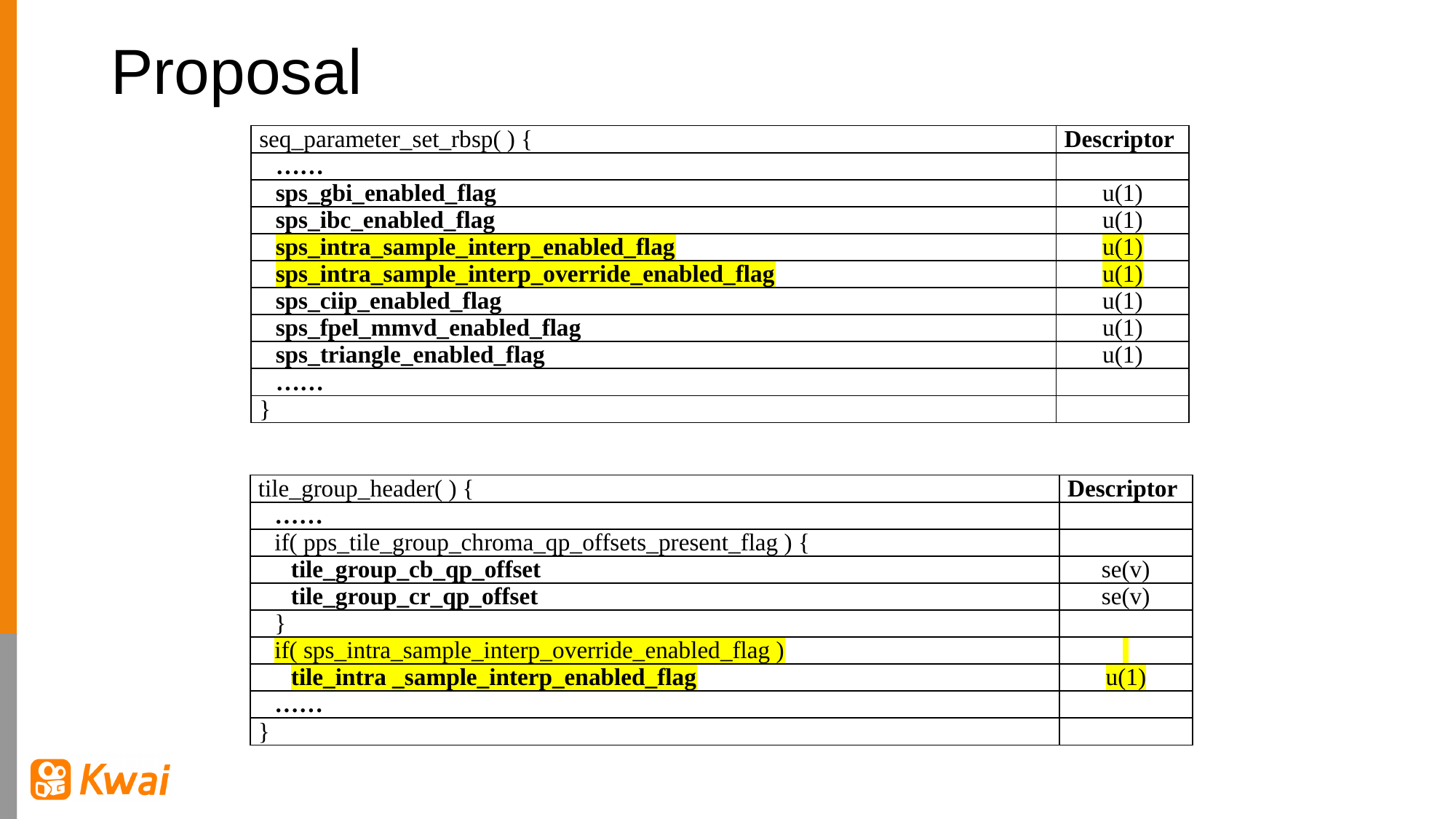

# Proposal
| seq\_parameter\_set\_rbsp( ) { | Descriptor |
| --- | --- |
| …… |  |
| sps\_gbi\_enabled\_flag | u(1) |
| sps\_ibc\_enabled\_flag | u(1) |
| sps\_intra\_sample\_interp\_enabled\_flag | u(1) |
| sps\_intra\_sample\_interp\_override\_enabled\_flag | u(1) |
| sps\_ciip\_enabled\_flag | u(1) |
| sps\_fpel\_mmvd\_enabled\_flag | u(1) |
| sps\_triangle\_enabled\_flag | u(1) |
| …… |  |
| } |  |
| tile\_group\_header( ) { | Descriptor |
| --- | --- |
| …… |  |
| if( pps\_tile\_group\_chroma\_qp\_offsets\_present\_flag ) { |  |
| tile\_group\_cb\_qp\_offset | se(v) |
| tile\_group\_cr\_qp\_offset | se(v) |
| } |  |
| if( sps\_intra\_sample\_interp\_override\_enabled\_flag ) |  |
| tile\_intra \_sample\_interp\_enabled\_flag | u(1) |
| …… |  |
| } |  |